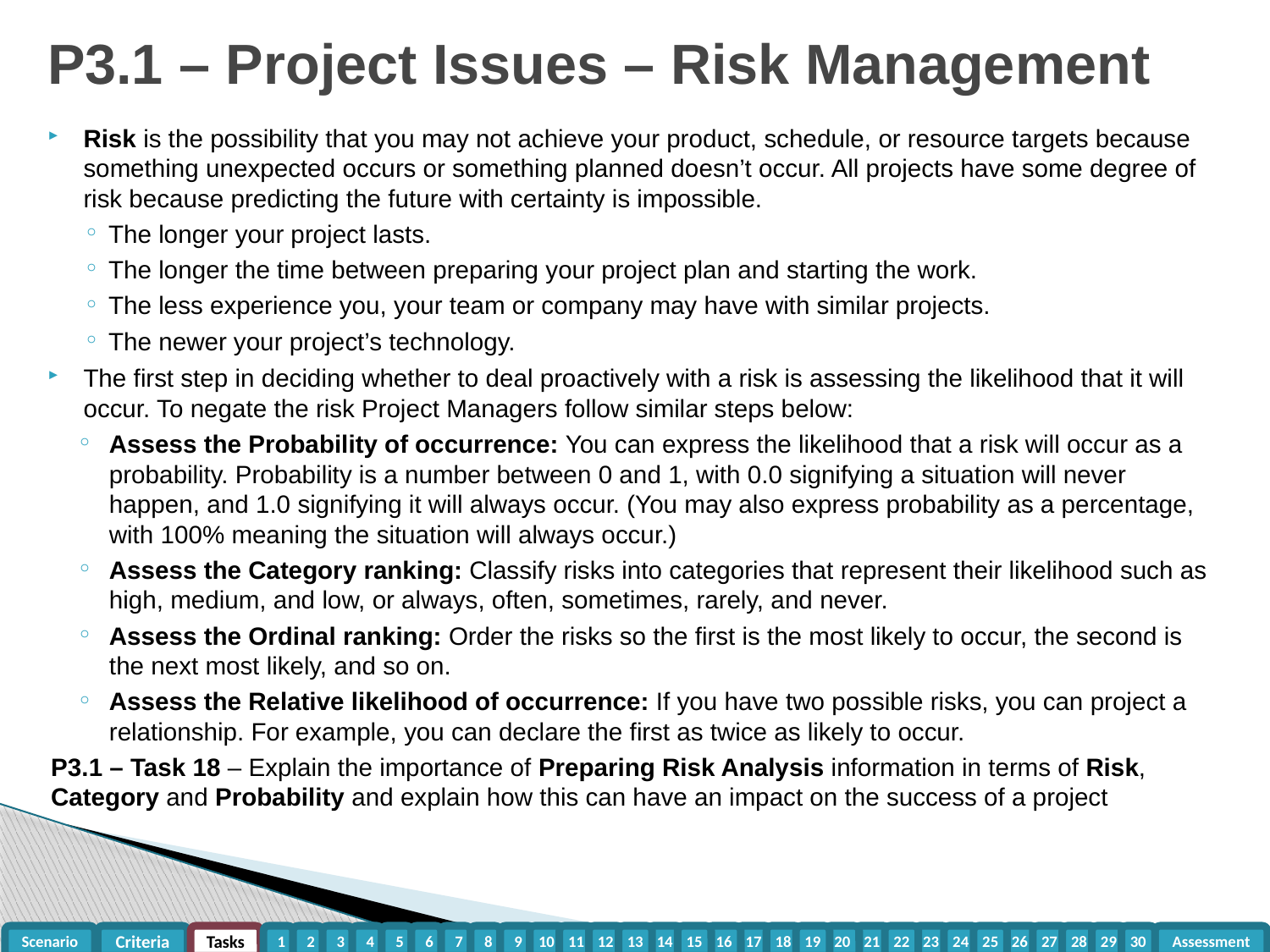

# P3.1 – Project Issues – Risk Management
Risk is the possibility that you may not achieve your product, schedule, or resource targets because something unexpected occurs or something planned doesn’t occur. All projects have some degree of risk because predicting the future with certainty is impossible.
The longer your project lasts.
The longer the time between preparing your project plan and starting the work.
The less experience you, your team or company may have with similar projects.
The newer your project’s technology.
The first step in deciding whether to deal proactively with a risk is assessing the likelihood that it will occur. To negate the risk Project Managers follow similar steps below:
Assess the Probability of occurrence: You can express the likelihood that a risk will occur as a probability. Probability is a number between 0 and 1, with 0.0 signifying a situation will never happen, and 1.0 signifying it will always occur. (You may also express probability as a percentage, with 100% meaning the situation will always occur.)
Assess the Category ranking: Classify risks into categories that represent their likelihood such as high, medium, and low, or always, often, sometimes, rarely, and never.
Assess the Ordinal ranking: Order the risks so the first is the most likely to occur, the second is the next most likely, and so on.
Assess the Relative likelihood of occurrence: If you have two possible risks, you can project a relationship. For example, you can declare the first as twice as likely to occur.
P3.1 – Task 18 – Explain the importance of Preparing Risk Analysis information in terms of Risk, Category and Probability and explain how this can have an impact on the success of a project